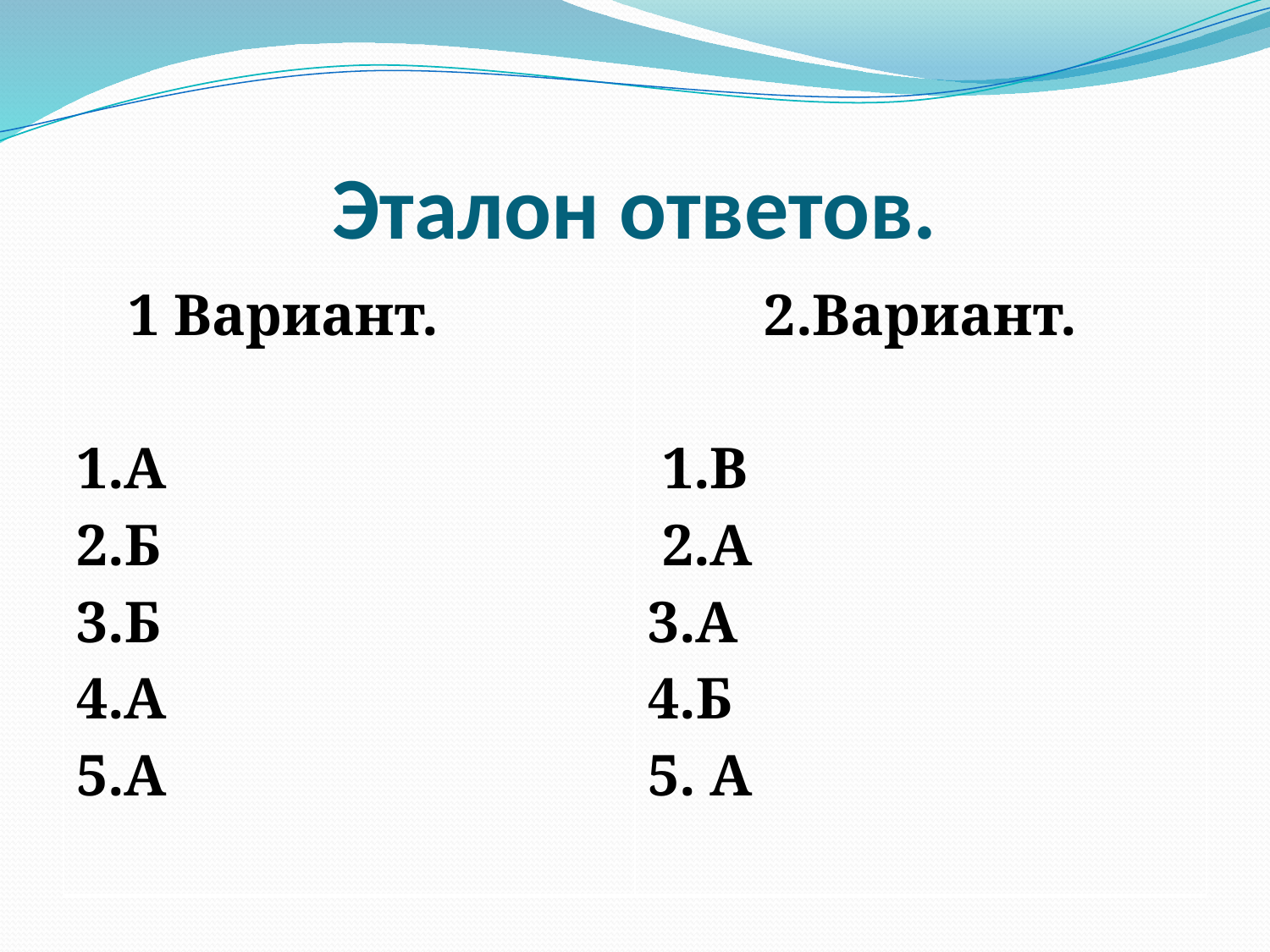

# Эталон ответов.
| 1 Вариант. 1.А 2.Б 3.Б 4.А 5.А | 2.Вариант. 1.В 2.А 3.А 4.Б 5. А |
| --- | --- |